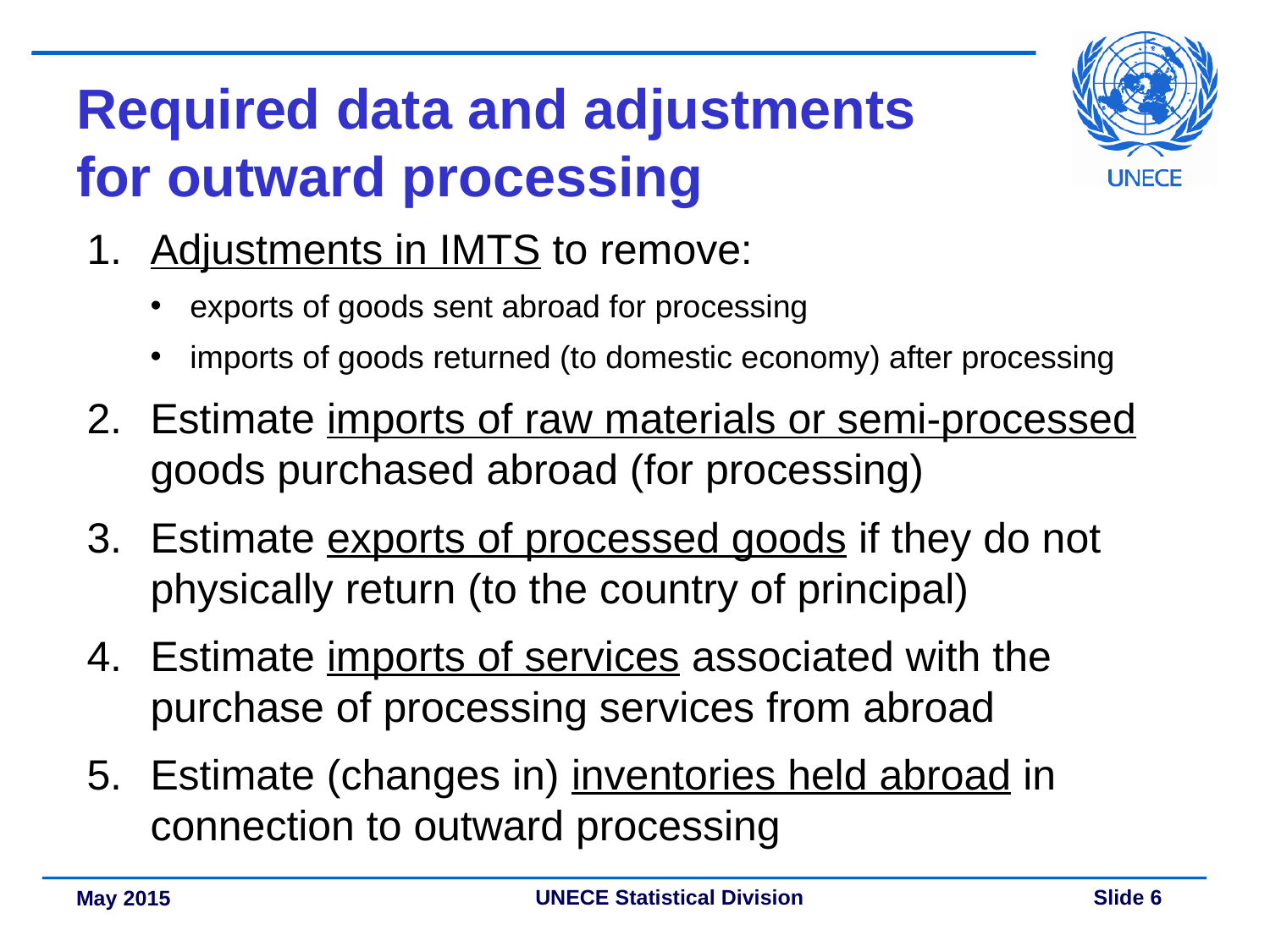

# Required data and adjustments for outward processing
Adjustments in IMTS to remove:
exports of goods sent abroad for processing
imports of goods returned (to domestic economy) after processing
Estimate imports of raw materials or semi-processed goods purchased abroad (for processing)
Estimate exports of processed goods if they do not physically return (to the country of principal)
Estimate imports of services associated with the purchase of processing services from abroad
Estimate (changes in) inventories held abroad in connection to outward processing

May 2015